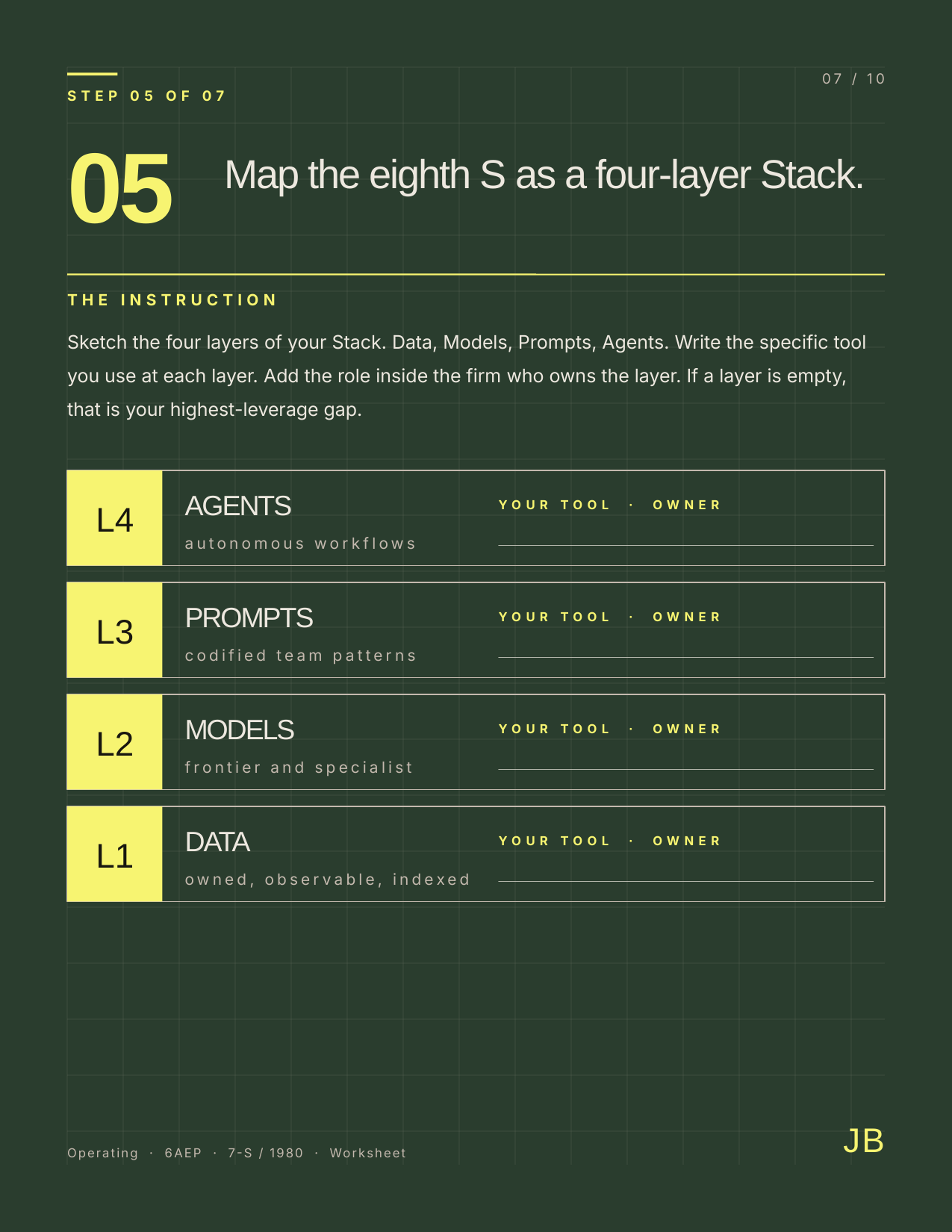

07 / 10

STEP 05 OF 07

05
Map the eighth S as a four-layer Stack.

THE INSTRUCTION

Sketch the four layers of your Stack. Data, Models, Prompts, Agents. Write the specific tool you use at each layer. Add the role inside the firm who owns the layer. If a layer is empty, that is your highest-leverage gap.

L4
AGENTS
YOUR TOOL  ·  OWNER

autonomous workflows

L3
PROMPTS
YOUR TOOL  ·  OWNER

codified team patterns

L2
MODELS
YOUR TOOL  ·  OWNER

frontier and specialist

L1
DATA
YOUR TOOL  ·  OWNER

owned, observable, indexed

JB
Operating  ·  6AEP  ·  7-S / 1980  ·  Worksheet